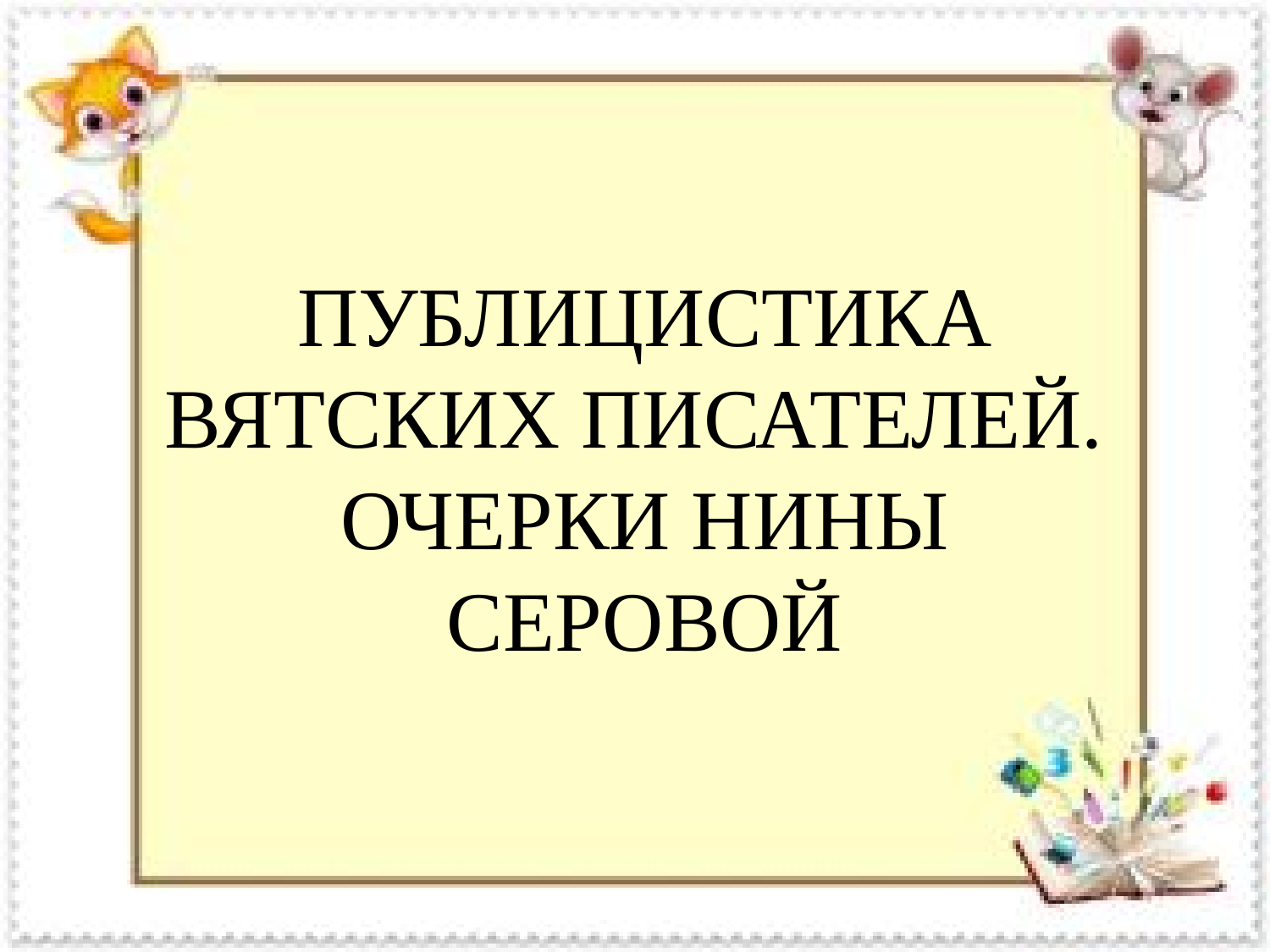

# ПУБЛИЦИСТИКА ВЯТСКИХ ПИСАТЕЛЕЙ. ОЧЕРКИ НИНЫ СЕРОВОЙ